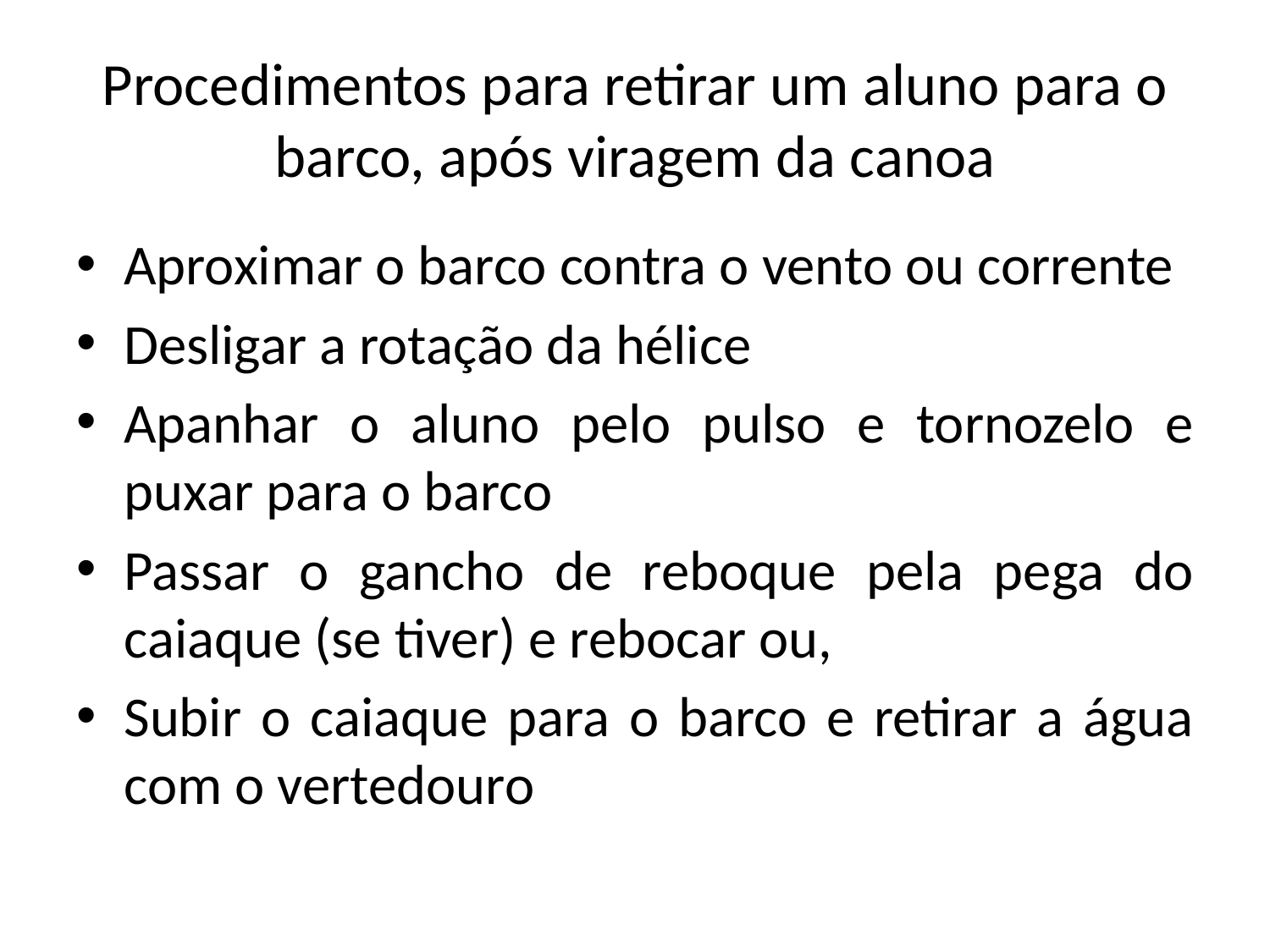

# Procedimentos para retirar um aluno para o barco, após viragem da canoa
Aproximar o barco contra o vento ou corrente
Desligar a rotação da hélice
Apanhar o aluno pelo pulso e tornozelo e puxar para o barco
Passar o gancho de reboque pela pega do caiaque (se tiver) e rebocar ou,
Subir o caiaque para o barco e retirar a água com o vertedouro